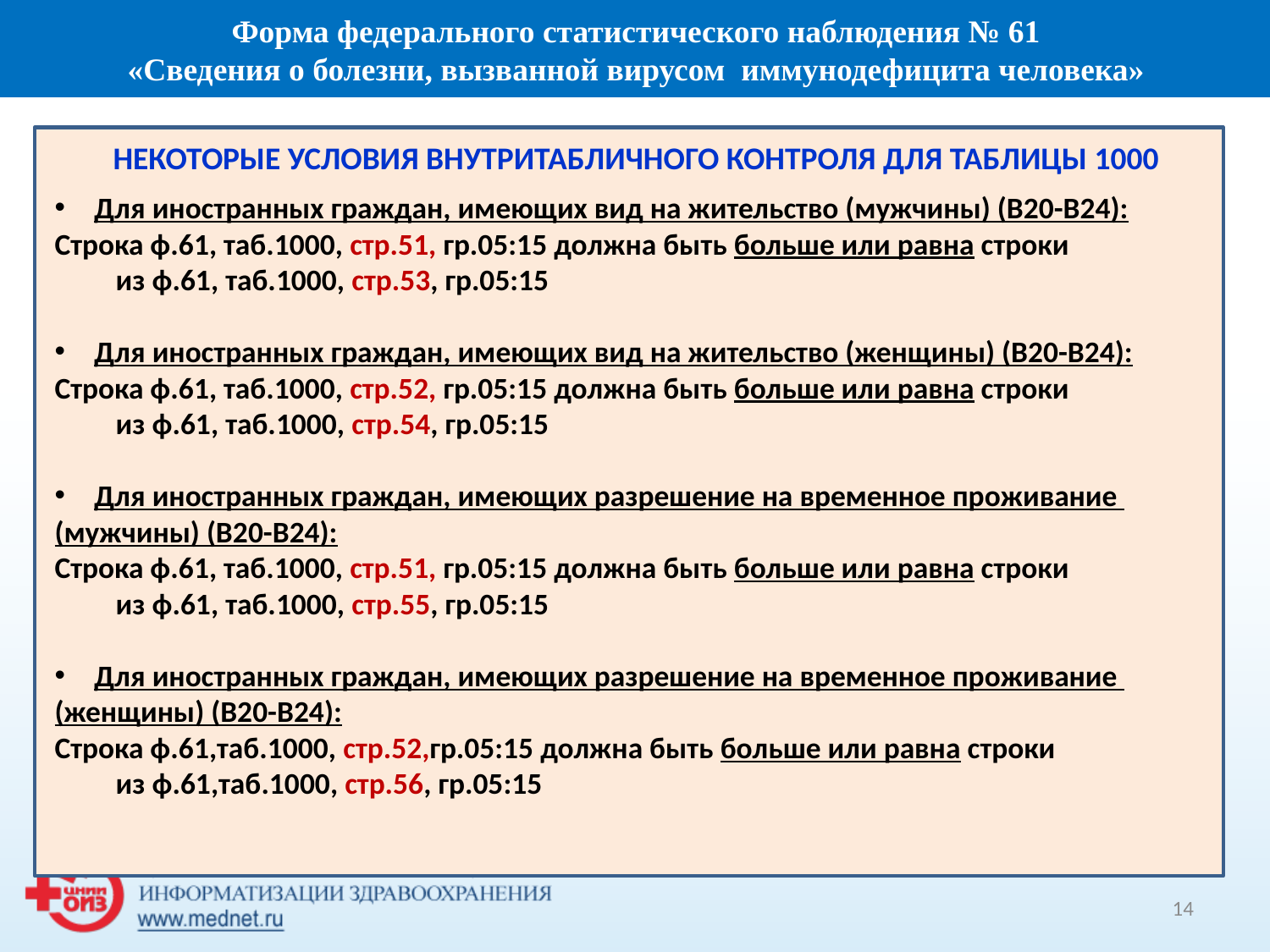

Форма федерального статистического наблюдения № 61
 «Сведения о болезни, вызванной вирусом  иммунодефицита человека»

НЕКОТОРЫЕ УСЛОВИЯ ВНУТРИТАБЛИЧНОГО КОНТРОЛЯ ДЛЯ ТАБЛИЦЫ 1000
Для иностранных граждан, имеющих вид на жительство (мужчины) (В20-В24):
Строка ф.61, таб.1000, стр.51, гр.05:15 должна быть больше или равна строки
         из ф.61, таб.1000, стр.53, гр.05:15

Для иностранных граждан, имеющих вид на жительство (женщины) (В20-В24):
Строка ф.61, таб.1000, стр.52, гр.05:15 должна быть больше или равна строки
         из ф.61, таб.1000, стр.54, гр.05:15

Для иностранных граждан, имеющих разрешение на временное проживание
(мужчины) (В20-В24):
Строка ф.61, таб.1000, стр.51, гр.05:15 должна быть больше или равна строки
         из ф.61, таб.1000, стр.55, гр.05:15

Для иностранных граждан, имеющих разрешение на временное проживание
(женщины) (В20-В24):
Строка ф.61,таб.1000, стр.52,гр.05:15 должна быть больше или равна строки
         из ф.61,таб.1000, стр.56, гр.05:15
14